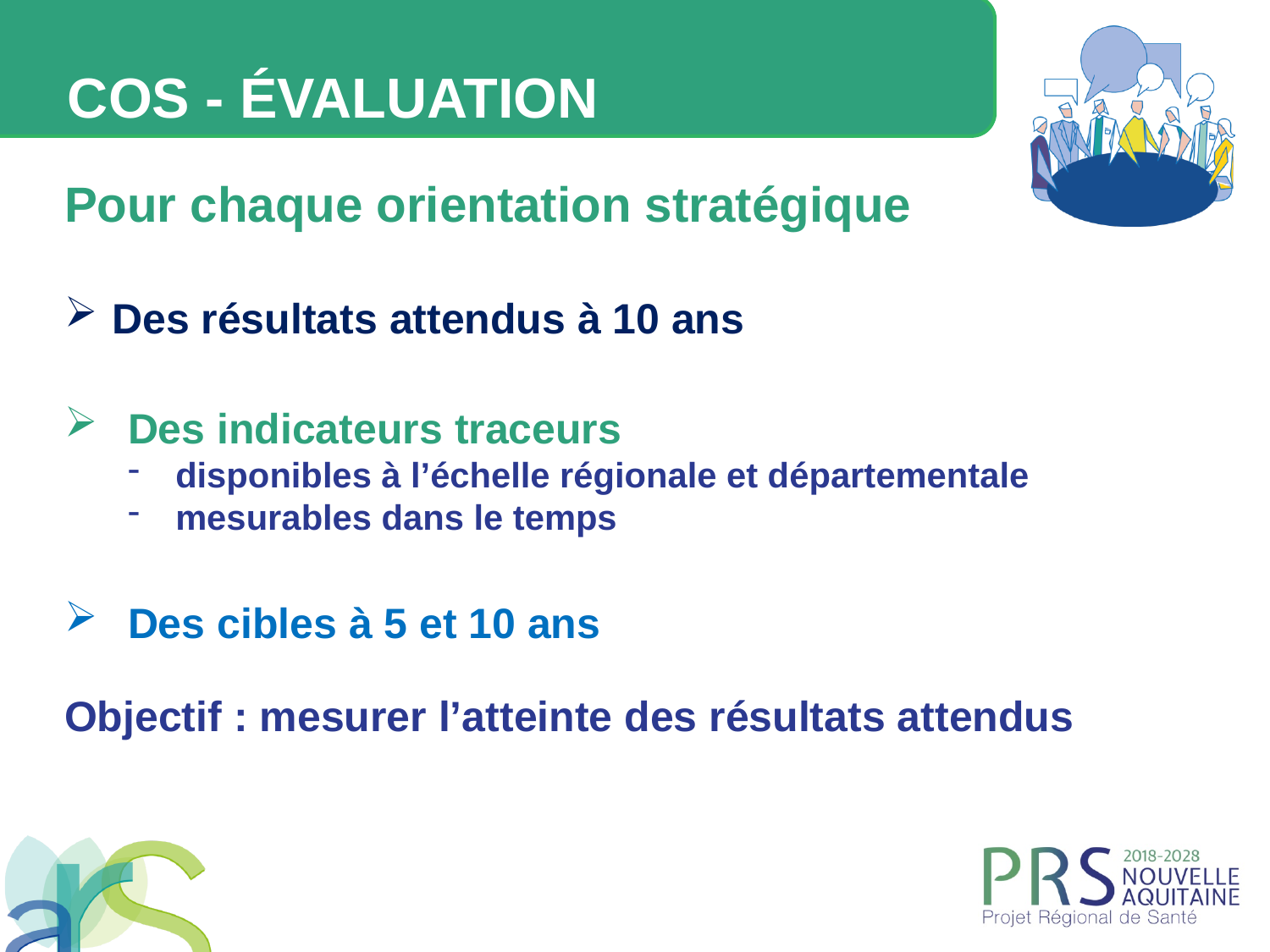

COS - Évaluation
Pour chaque orientation stratégique

Des résultats attendus à 10 ans

Des indicateurs traceurs
disponibles à l’échelle régionale et départementale
mesurables dans le temps

Des cibles à 5 et 10 ans

Objectif : mesurer l’atteinte des résultats attendus